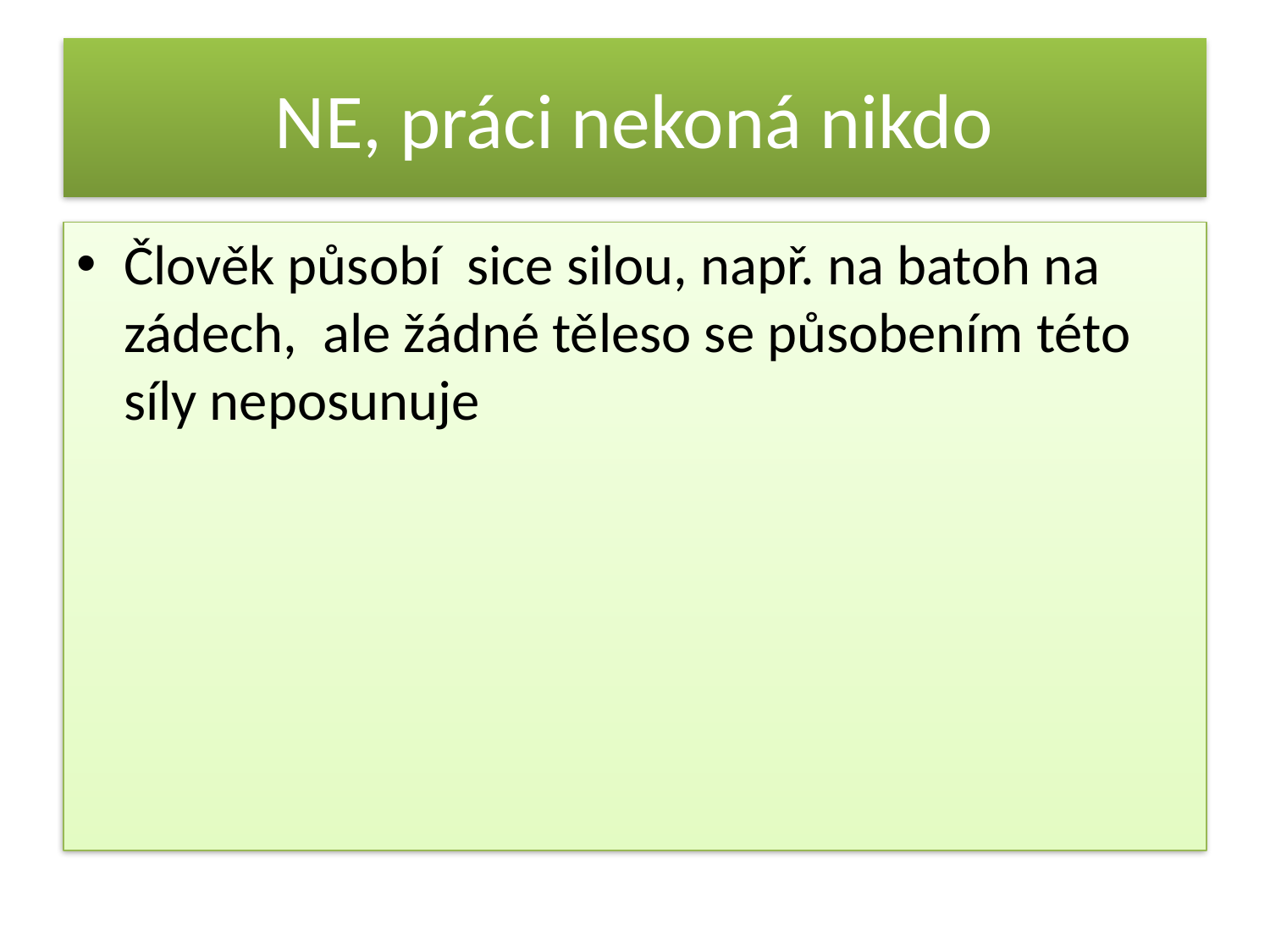

# NE, práci nekoná nikdo
Člověk působí  sice silou, např. na batoh na zádech,  ale žádné těleso se působením této síly neposunuje